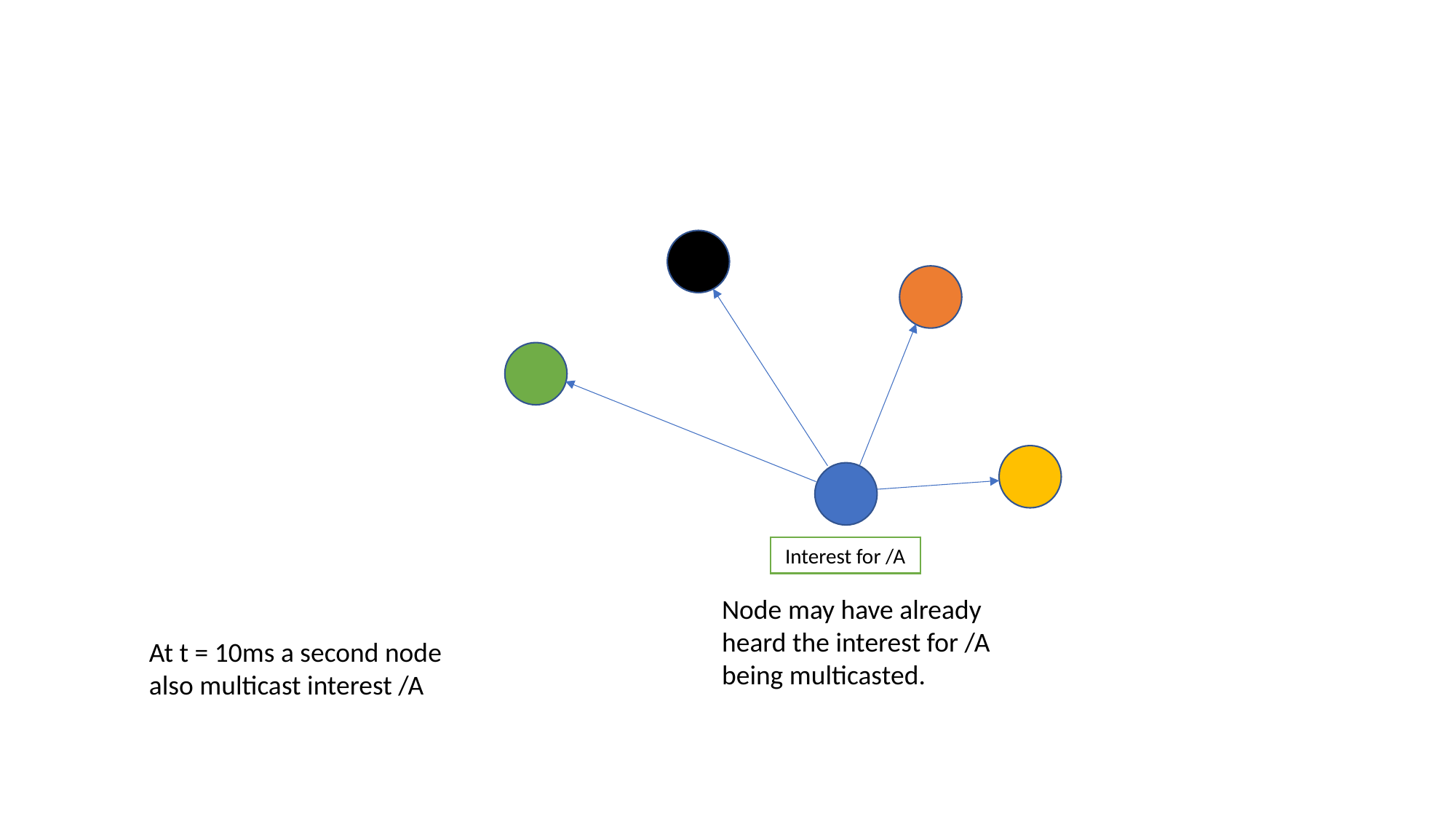

Interest for /A
Node may have already heard the interest for /A being multicasted.
At t = 10ms a second node also multicast interest /A